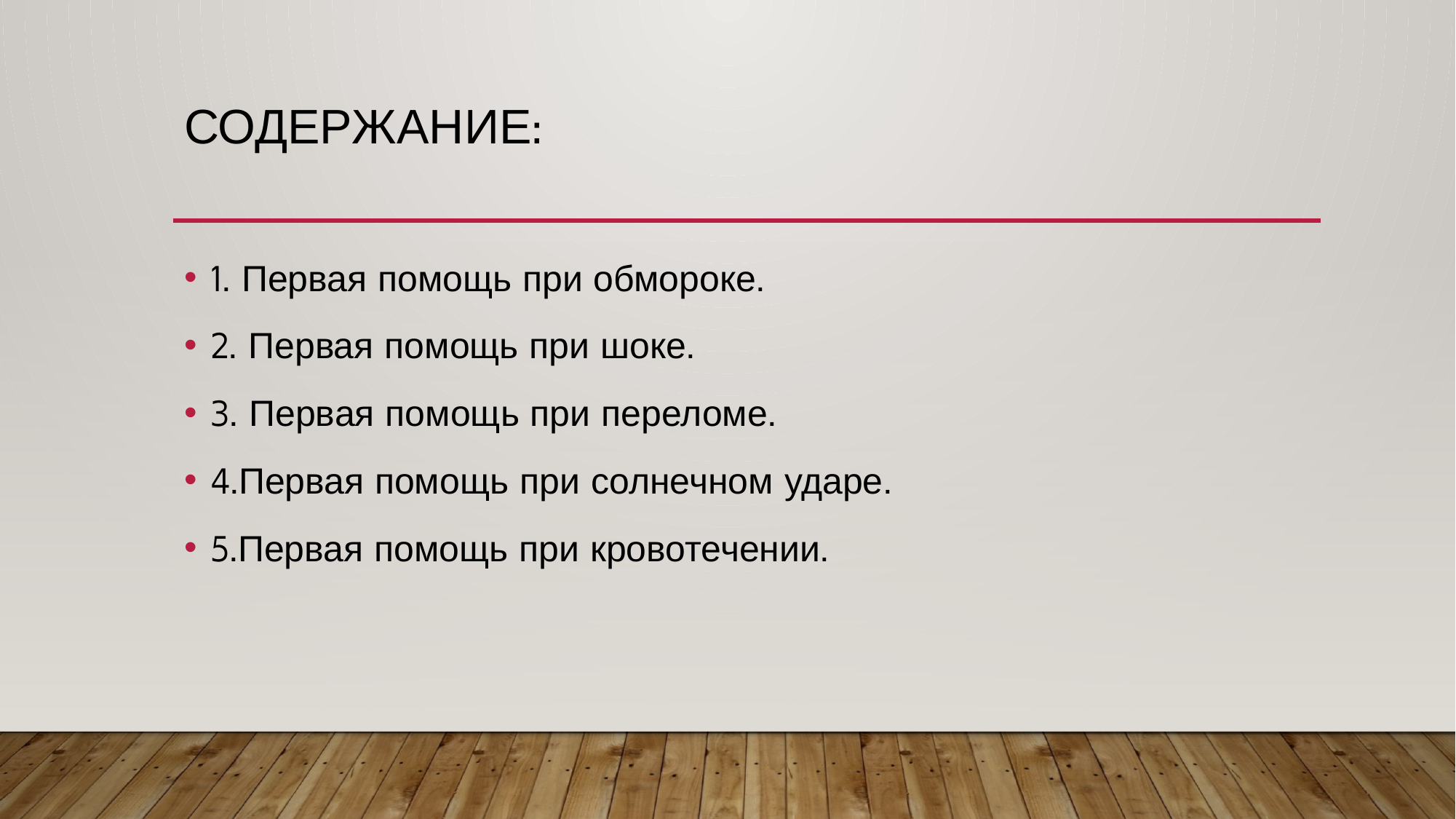

# Содержание:
1. Первая помощь при обмороке.
2. Первая помощь при шоке.
3. Первая помощь при переломе.
4.Первая помощь при солнечном ударе.
5.Первая помощь при кровотечении.